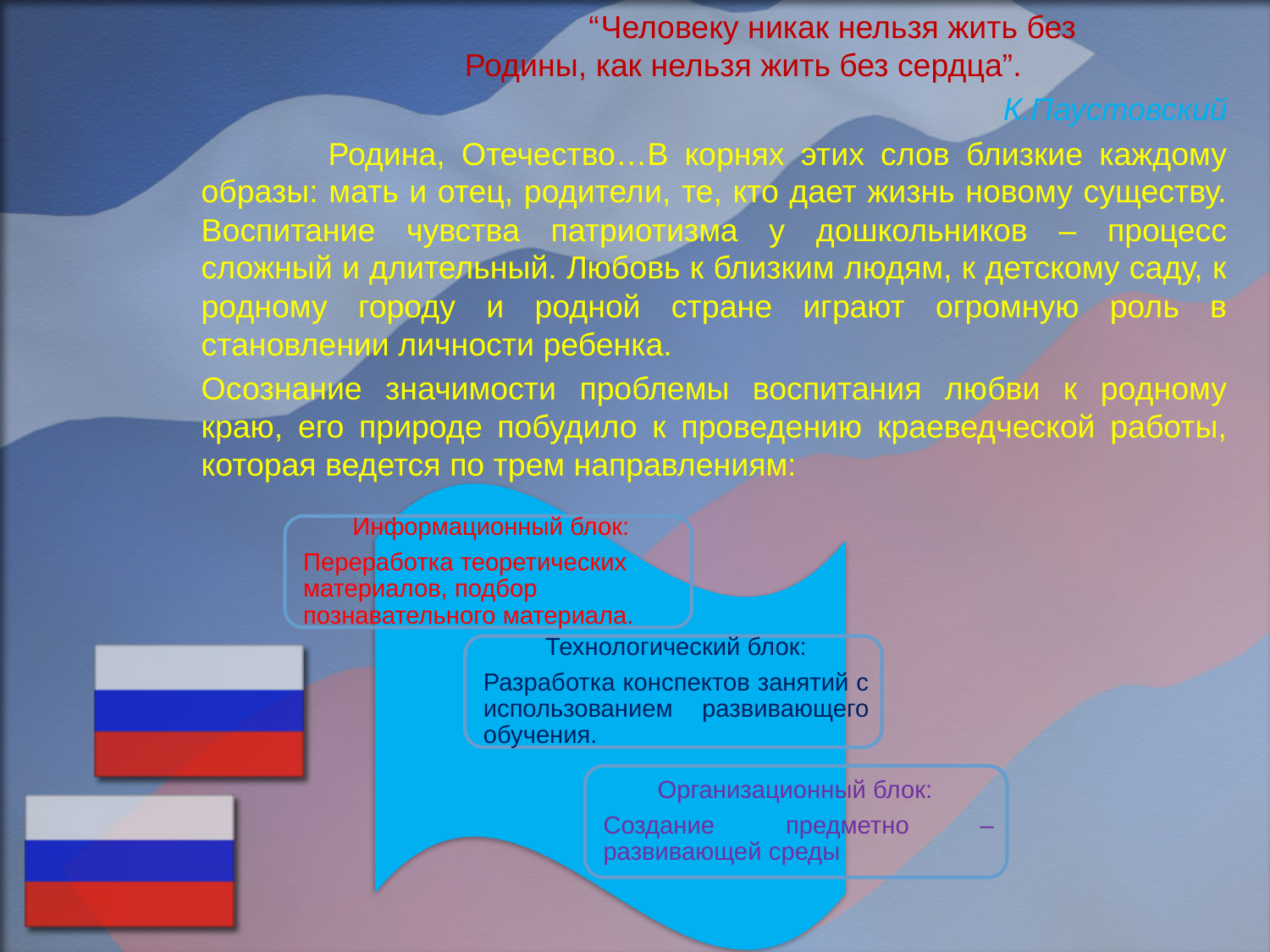

“Человеку никак нельзя жить без                                          Родины, как нельзя жить без сердца”.
 К.Паустовский
	Родина, Отечество…В корнях этих слов близкие каждому образы: мать и отец, родители, те, кто дает жизнь новому существу. Воспитание чувства патриотизма у дошкольников – процесс сложный и длительный. Любовь к близким людям, к детскому саду, к родному городу и родной стране играют огромную роль в становлении личности ребенка.
Осознание значимости проблемы воспитания любви к родному краю, его природе побудило к проведению краеведческой работы, которая ведется по трем направлениям:
Информационный блок:
Переработка теоретических материалов, подбор   познавательного материала.
Технологический блок:
Разработка конспектов занятий с использованием развивающего обучения.
Организационный блок:
Создание предметно – развивающей среды